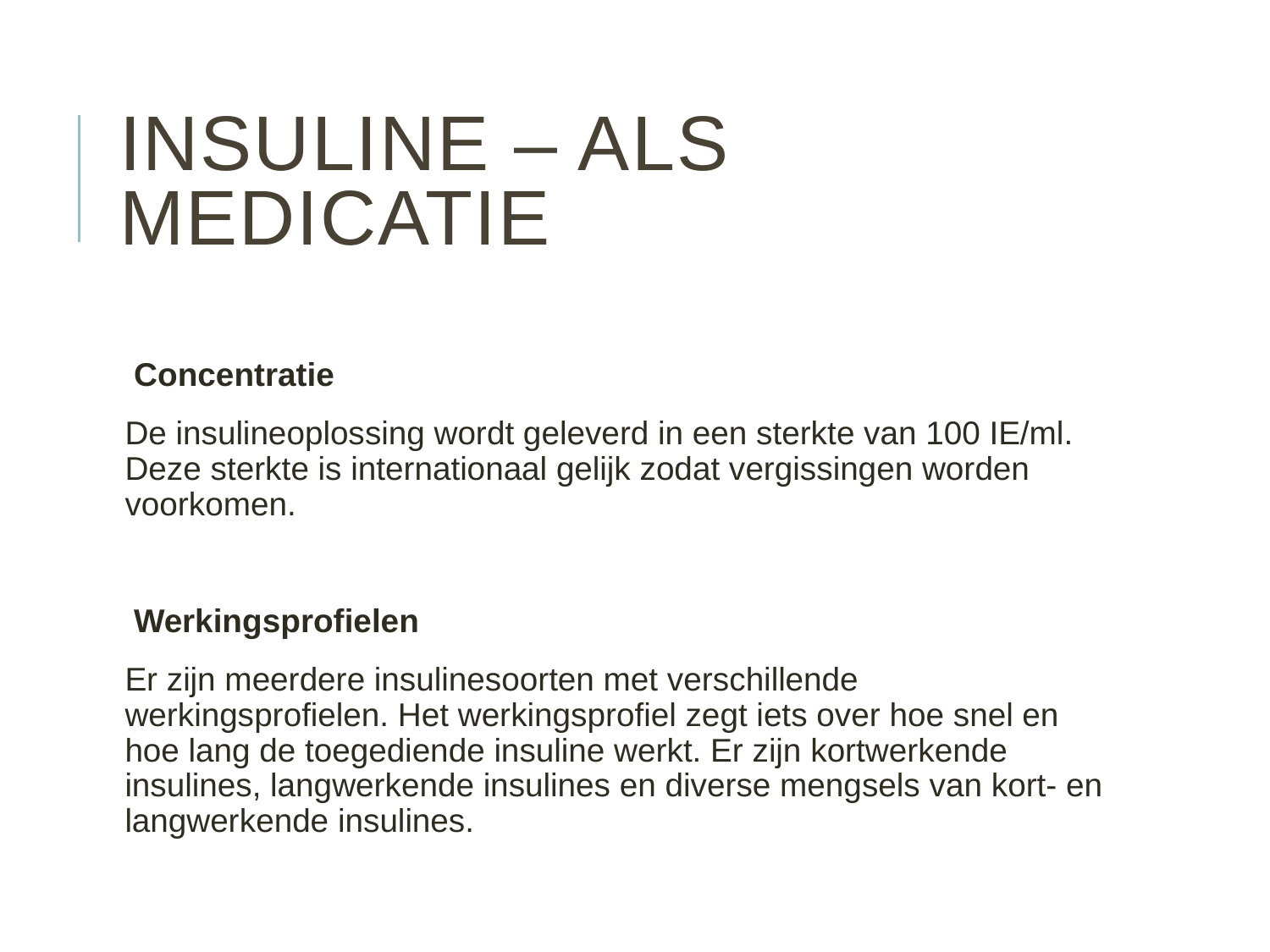

# Insuline – als medicatie

 Concentratie
De insulineoplossing wordt geleverd in een sterkte van 100 IE/ml. Deze sterkte is internationaal gelijk zodat vergissingen worden voorkomen.

 Werkingsprofielen
Er zijn meerdere insulinesoorten met verschillende werkingsprofielen. Het werkingsprofiel zegt iets over hoe snel en hoe lang de toegediende insuline werkt. Er zijn kortwerkende insulines, langwerkende insulines en diverse mengsels van kort- en langwerkende insulines.